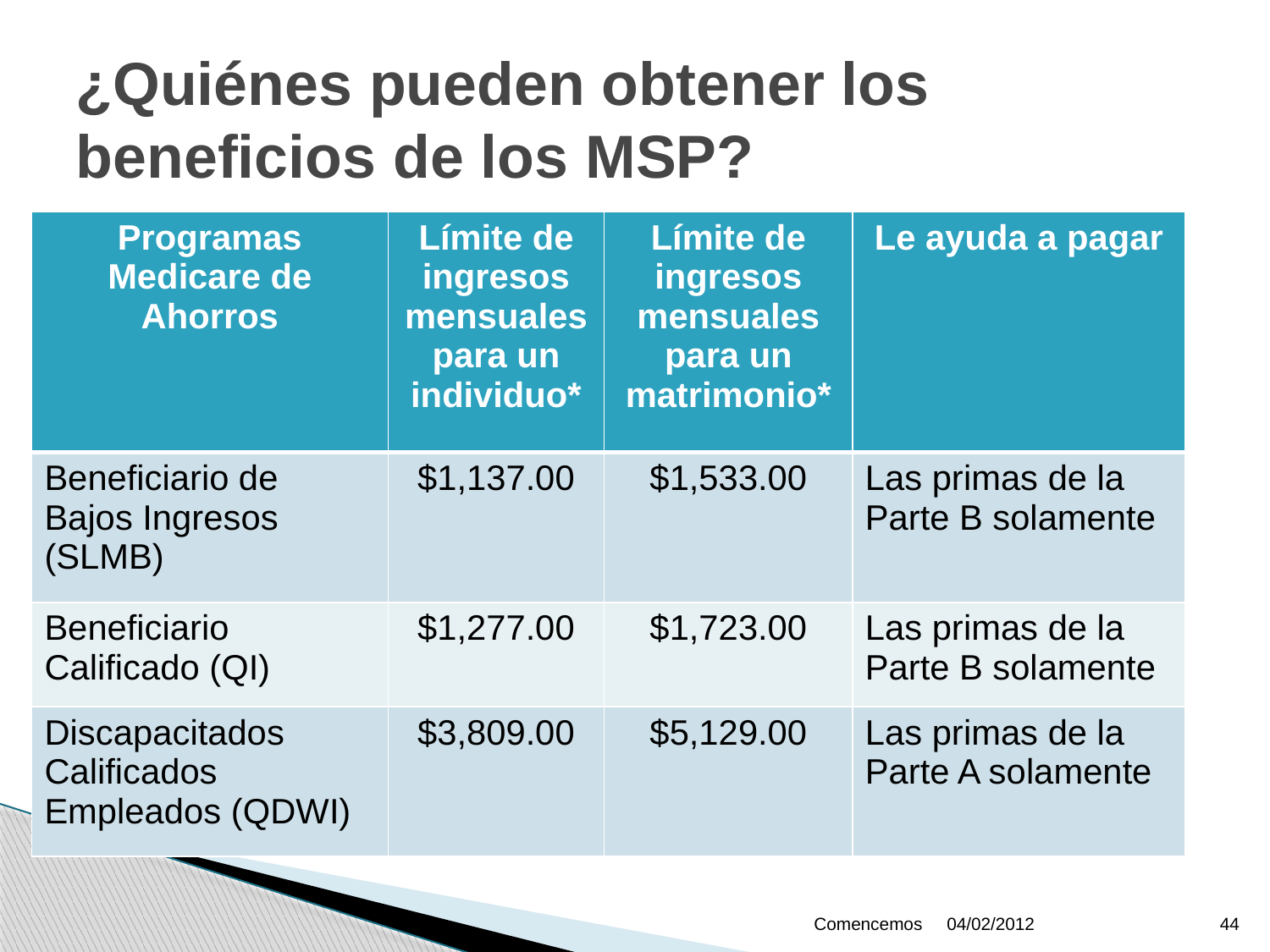

# ¿Quiénes pueden obtener los beneficios de los MSP?
| Programas Medicare de Ahorros | Límite de ingresos mensuales para un individuo\* | Límite de ingresos mensuales para un matrimonio\* | Le ayuda a pagar |
| --- | --- | --- | --- |
| Beneficiario de Bajos Ingresos (SLMB) | $1,137.00 | $1,533.00 | Las primas de la Parte B solamente |
| Beneficiario Calificado (QI) | $1,277.00 | $1,723.00 | Las primas de la Parte B solamente |
| Discapacitados Calificados Empleados (QDWI) | $3,809.00 | $5,129.00 | Las primas de la Parte A solamente |
Comencemos
04/02/2012
44